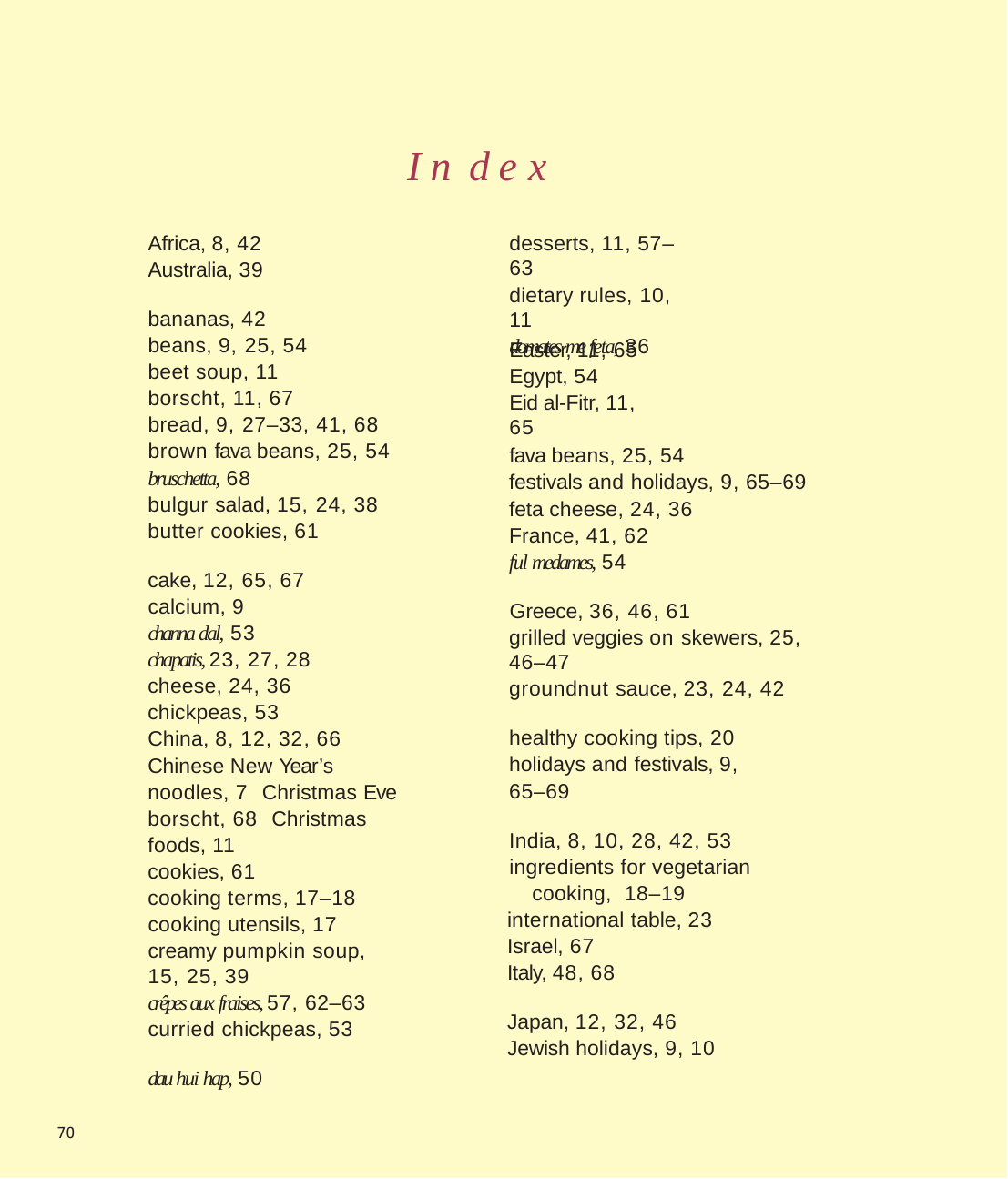

# I n d e x
Africa, 8, 42
Australia, 39

bananas, 42
beans, 9, 25, 54
beet soup, 11
borscht, 11, 67
bread, 9, 27–33, 41, 68
brown fava beans, 25, 54
bruschetta, 68
bulgur salad, 15, 24, 38
butter cookies, 61

cake, 12, 65, 67
calcium, 9
channa dal, 53
chapatis, 23, 27, 28
cheese, 24, 36
chickpeas, 53
China, 8, 12, 32, 66
Chinese New Year’s noodles, 7  Christmas Eve borscht, 68  Christmas foods, 11
cookies, 61
cooking terms, 17–18
cooking utensils, 17
creamy pumpkin soup, 15, 25, 39
crêpes aux fraises, 57, 62–63
curried chickpeas, 53

dau hui hap, 50
desserts, 11, 57–63
dietary rules, 10, 11
domates me feta, 36
Easter, 11, 65
Egypt, 54
Eid al-Fitr, 11, 65
fava beans, 25, 54
festivals and holidays, 9, 65–69
feta cheese, 24, 36
France, 41, 62
ful medames, 54

Greece, 36, 46, 61
grilled veggies on skewers, 25, 46–47
groundnut sauce, 23, 24, 42

healthy cooking tips, 20  holidays and festivals, 9, 65–69

India, 8, 10, 28, 42, 53
ingredients for vegetarian cooking,  18–19
international table, 23
Israel, 67
Italy, 48, 68

Japan, 12, 32, 46
Jewish holidays, 9, 10
70